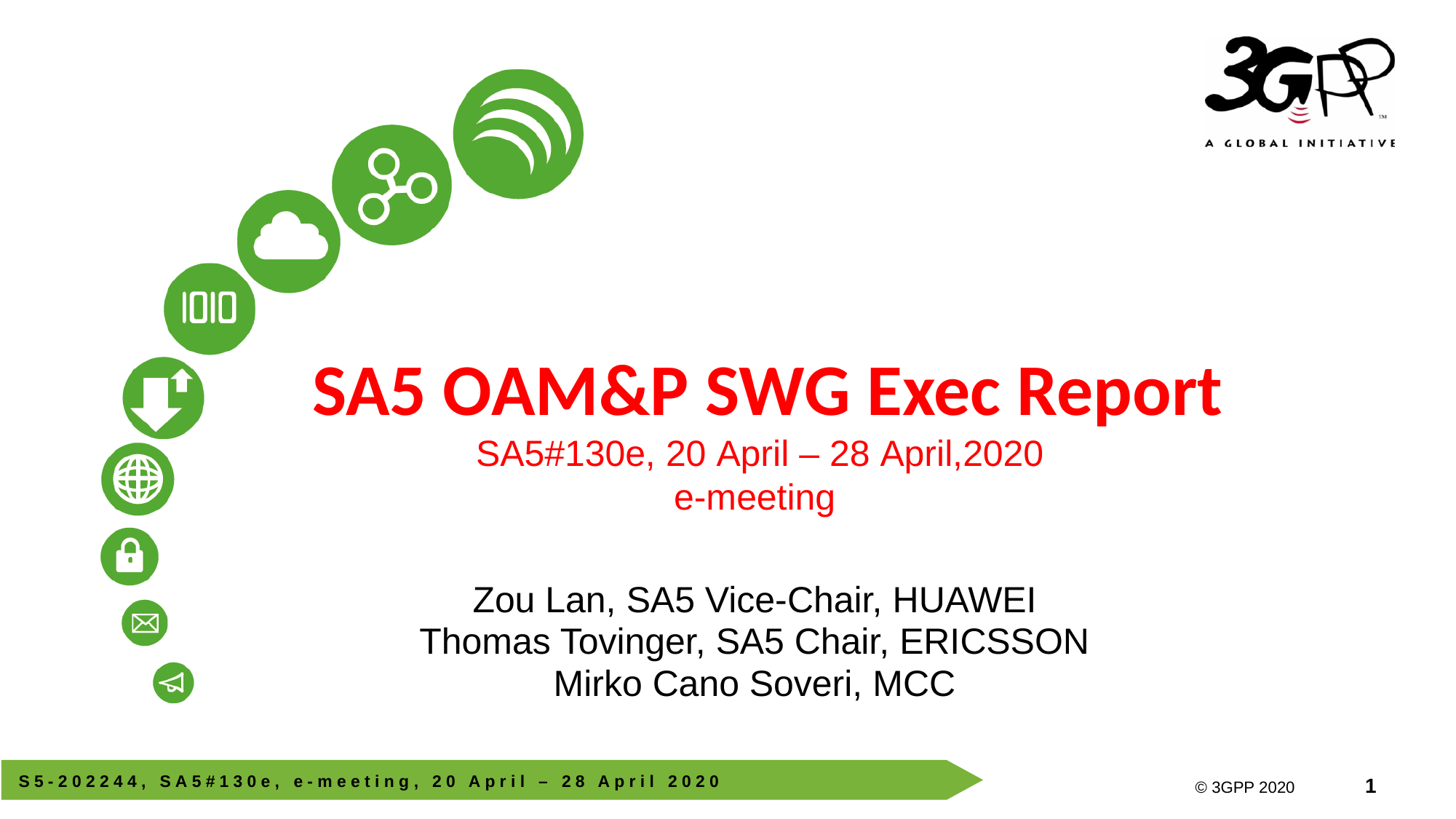

# SA5 OAM&P SWG Exec Report SA5#130e, 20 April – 28 April,2020 e-meeting
Zou Lan, SA5 Vice-Chair, HUAWEI
Thomas Tovinger, SA5 Chair, ERICSSON
Mirko Cano Soveri, MCC